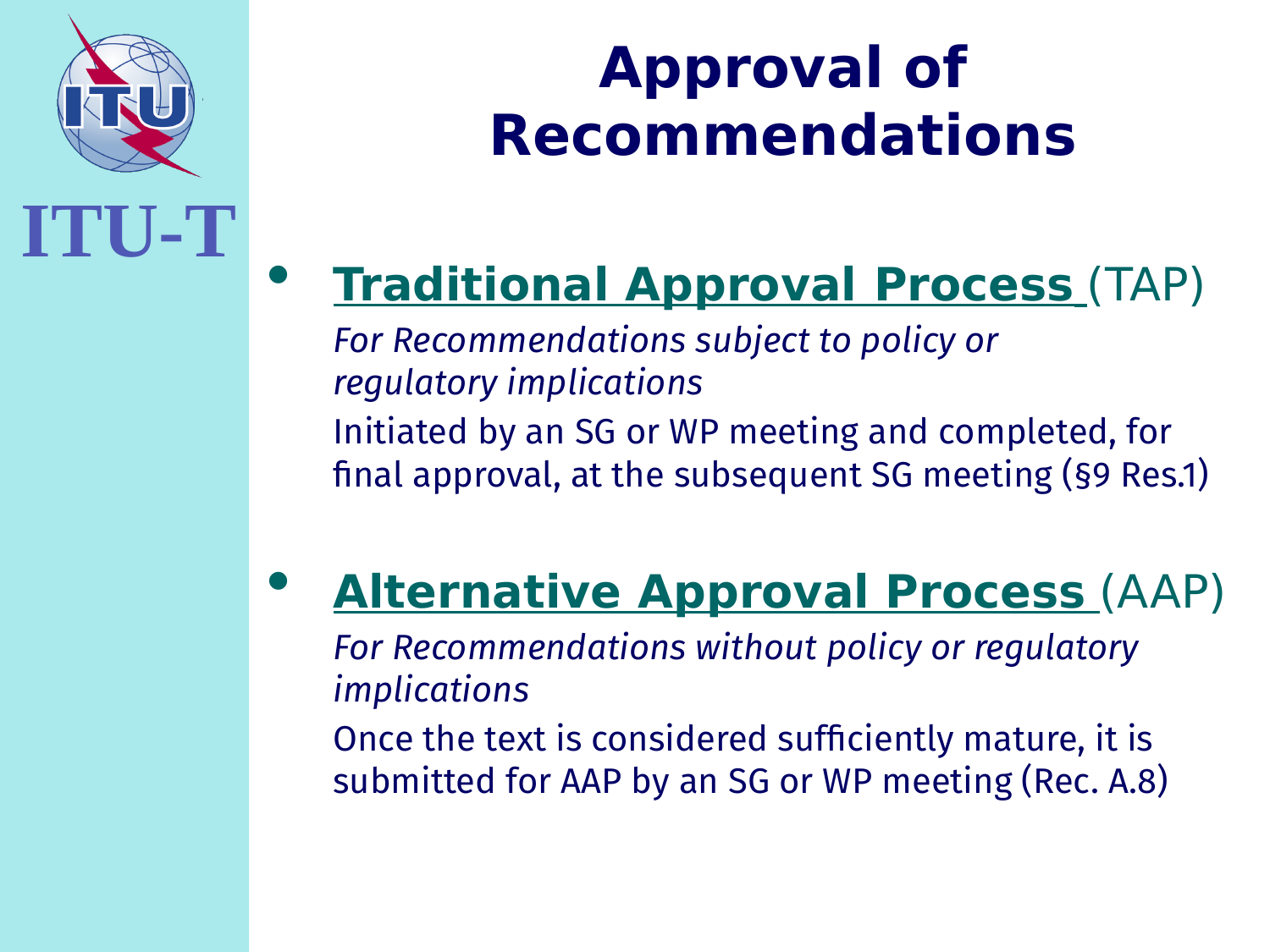

# Approval of Recommendations
 	Traditional Approval Process (TAP)
For Recommendations subject to policy or
regulatory implications
Initiated by an SG or WP meeting and completed, for final approval, at the subsequent SG meeting (§9 Res.1)

	Alternative Approval Process (AAP)
For Recommendations without policy or regulatory implications
Once the text is considered sufficiently mature, it is submitted for AAP by an SG or WP meeting (Rec. A.8)